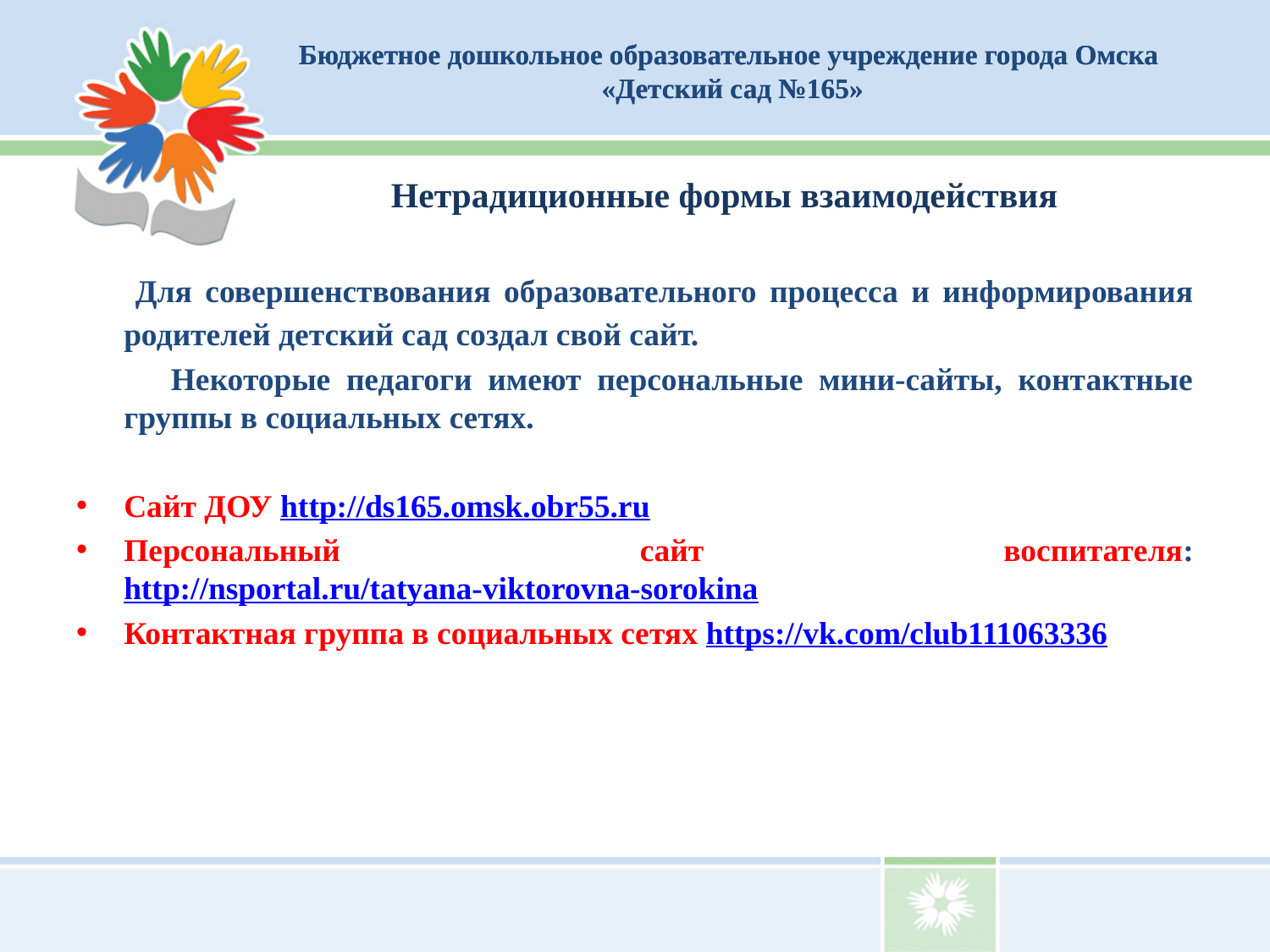

Бюджетное дошкольное образовательное учреждение города Омска
 «Детский сад №165»
Бюджетное дошкольное образовательное учреждение города Омска
 «Детский сад №165»
# Нетрадиционные формы взаимодействия
   Для совершенствования образовательного процесса и информирования родителей детский сад создал свой сайт.
      Некоторые педагоги имеют персональные мини-сайты, контактные группы в социальных сетях.

Сайт ДОУ http://ds165.omsk.obr55.ru
Персональный сайт воспитателя: http://nsportal.ru/tatyana-viktorovna-sorokina
Контактная группа в социальных сетях https://vk.com/club111063336